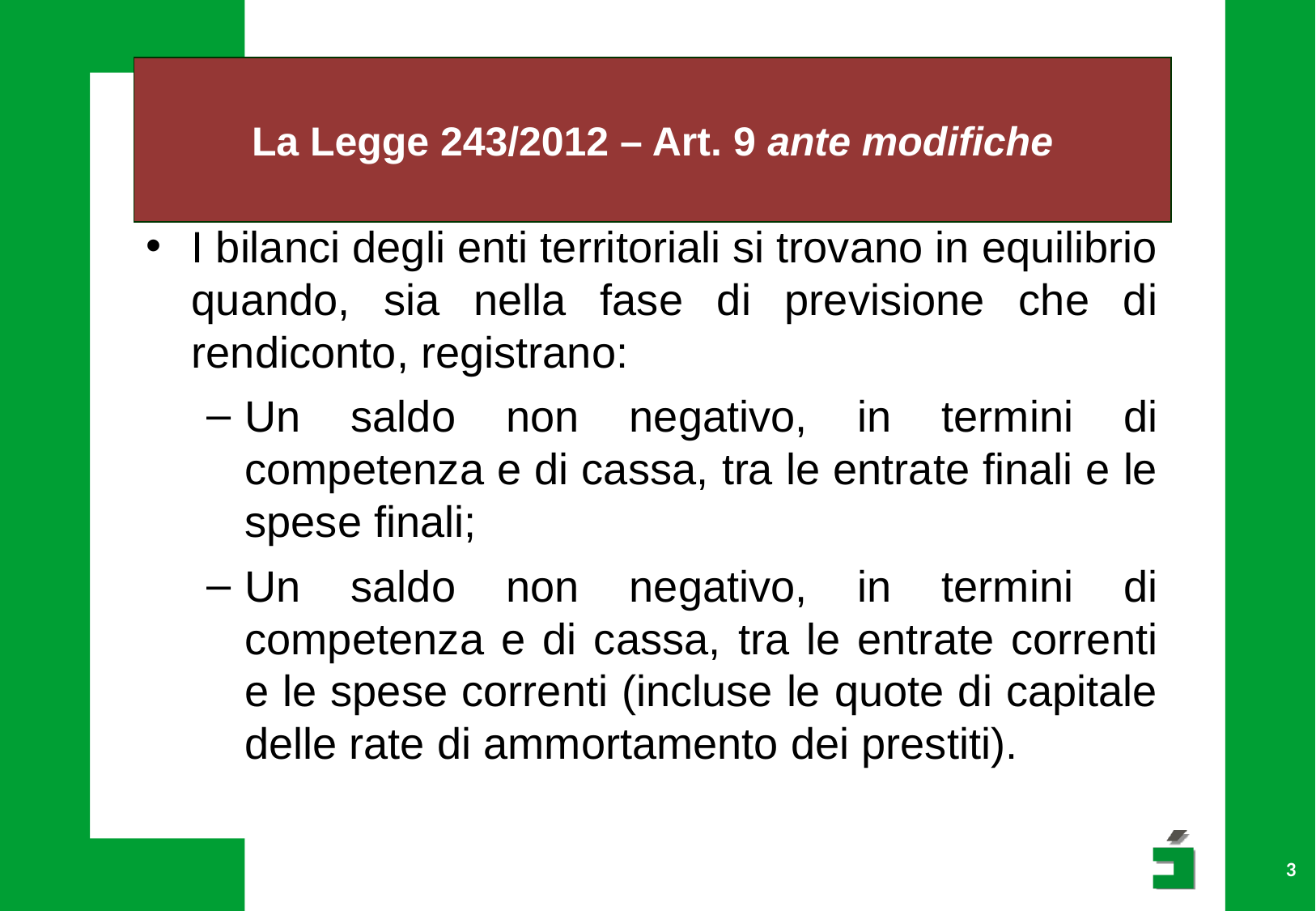

# La Legge 243/2012 – Art. 9 ante modifiche
I bilanci degli enti territoriali si trovano in equilibrio quando, sia nella fase di previsione che di rendiconto, registrano:
Un saldo non negativo, in termini di competenza e di cassa, tra le entrate finali e le spese finali;
Un saldo non negativo, in termini di competenza e di cassa, tra le entrate correnti e le spese correnti (incluse le quote di capitale delle rate di ammortamento dei prestiti).
3